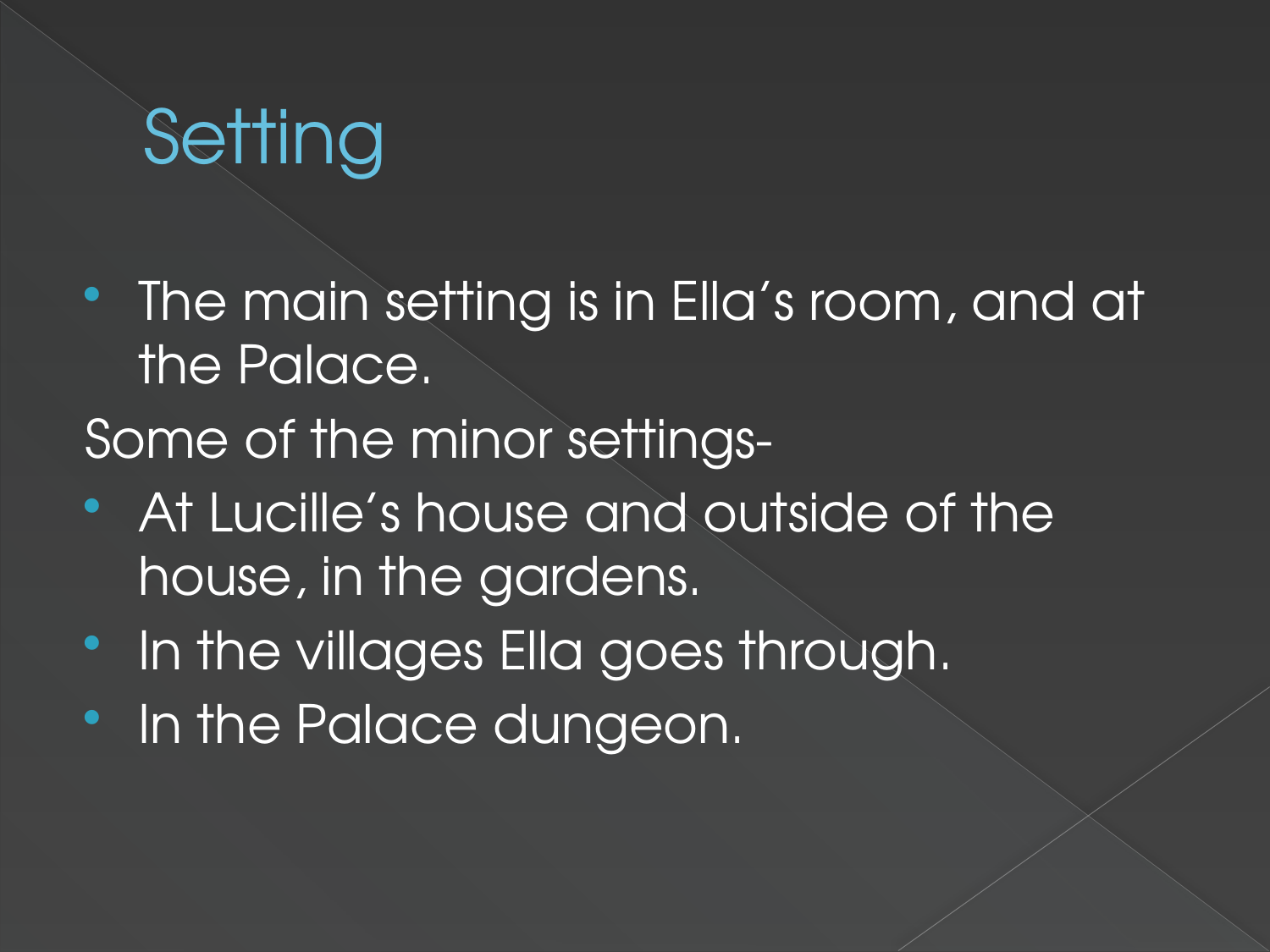

# Setting
The main setting is in Ella’s room, and at the Palace.
Some of the minor settings-
At Lucille’s house and outside of the house, in the gardens.
In the villages Ella goes through.
In the Palace dungeon.